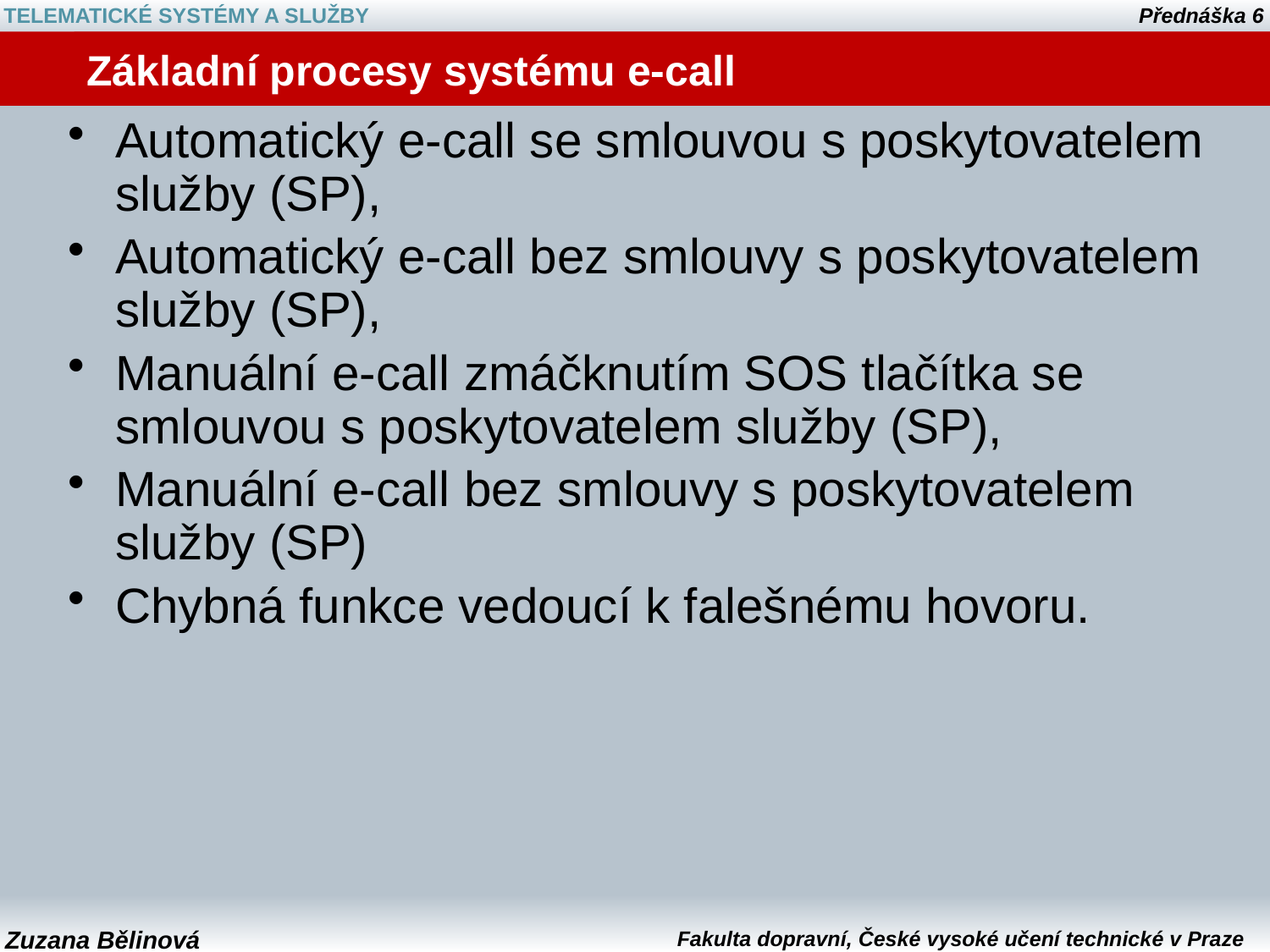

# Základní procesy systému e-call
Automatický e-call se smlouvou s poskytovatelem služby (SP),
Automatický e-call bez smlouvy s poskytovatelem služby (SP),
Manuální e-call zmáčknutím SOS tlačítka se smlouvou s poskytovatelem služby (SP),
Manuální e-call bez smlouvy s poskytovatelem služby (SP)
Chybná funkce vedoucí k falešnému hovoru.